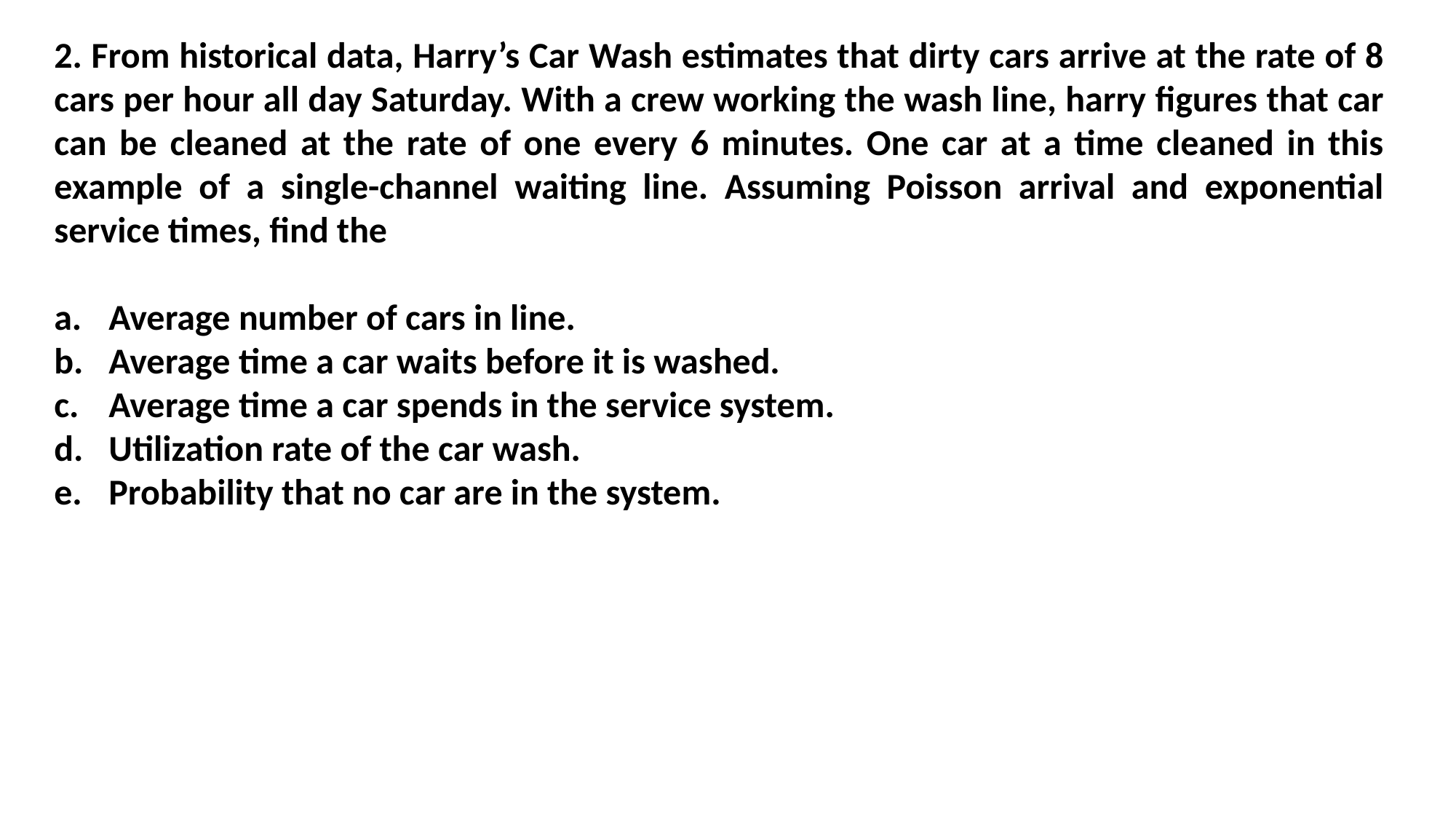

2. From historical data, Harry’s Car Wash estimates that dirty cars arrive at the rate of 8 cars per hour all day Saturday. With a crew working the wash line, harry figures that car can be cleaned at the rate of one every 6 minutes. One car at a time cleaned in this example of a single-channel waiting line. Assuming Poisson arrival and exponential service times, find the

Average number of cars in line.
Average time a car waits before it is washed.
Average time a car spends in the service system.
Utilization rate of the car wash.
Probability that no car are in the system.